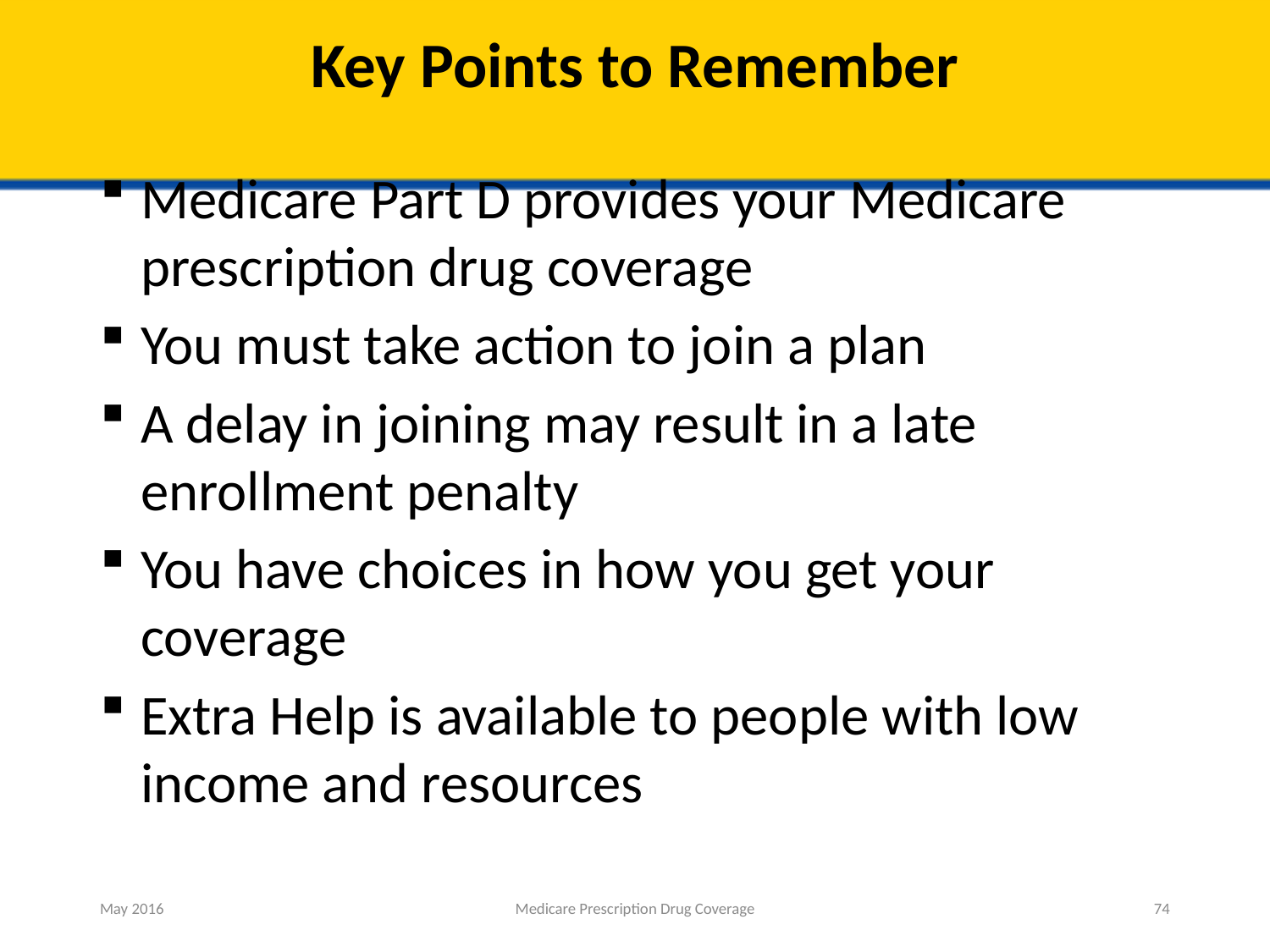

# Key Points to Remember
Medicare Part D provides your Medicare prescription drug coverage
You must take action to join a plan
A delay in joining may result in a late enrollment penalty
You have choices in how you get your coverage
Extra Help is available to people with low income and resources

May 2016
Medicare Prescription Drug Coverage
74